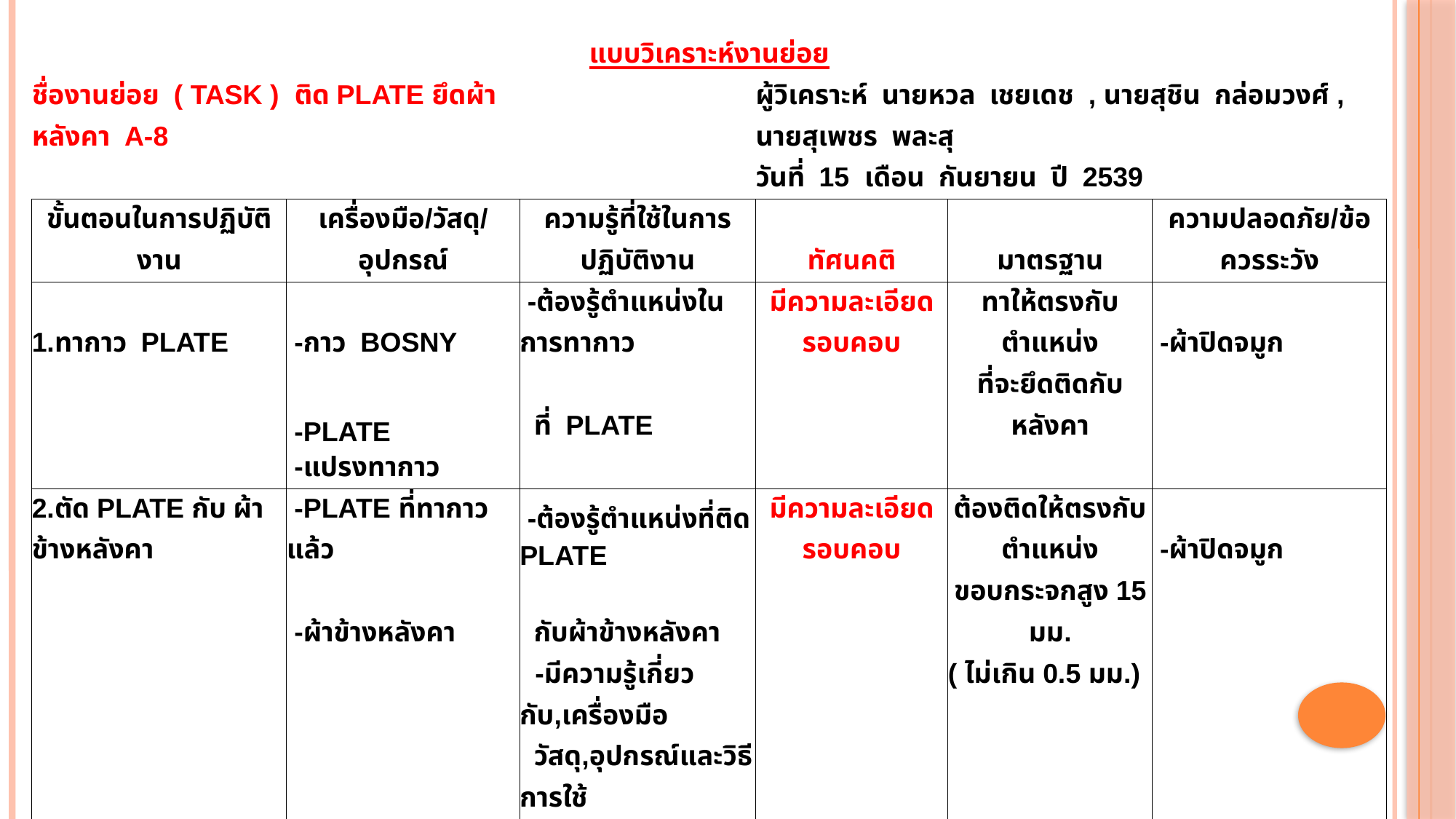

| แบบวิเคราะห์งานย่อย |  |  |  |  |  |
| --- | --- | --- | --- | --- | --- |
| ชื่องานย่อย ( TASK ) ติด PLATE ยึดผ้าหลังคา A-8 |  |  | ผู้วิเคราะห์ นายหวล เชยเดช , นายสุชิน กล่อมวงศ์ , นายสุเพชร พละสุ |  |  |
|  |  |  | วันที่ 15 เดือน กันยายน ปี 2539 |  |  |
| ขั้นตอนในการปฏิบัติงาน | เครื่องมือ/วัสดุ/อุปกรณ์ | ความรู้ที่ใช้ในการปฏิบัติงาน | ทัศนคติ | มาตรฐาน | ความปลอดภัย/ข้อควรระวัง |
| 1.ทากาว PLATE | -กาว BOSNY | -ต้องรู้ตำแหน่งในการทากาว | มีความละเอียดรอบคอบ | ทาให้ตรงกับตำแหน่ง | -ผ้าปิดจมูก |
|  | -PLATE | ที่ PLATE |  | ที่จะยึดติดกับหลังคา |  |
|  | -แปรงทากาว |  |  |  |  |
| 2.ตัด PLATE กับ ผ้าข้างหลังคา | -PLATE ที่ทากาวแล้ว | -ต้องรู้ตำแหน่งที่ติด PLATE | มีความละเอียดรอบคอบ | ต้องติดให้ตรงกับตำแหน่ง | -ผ้าปิดจมูก |
|  | -ผ้าข้างหลังคา | กับผ้าข้างหลังคา |  | ขอบกระจกสูง 15 มม. |  |
|  |  | -มีความรู้เกี่ยวกับ,เครื่องมือ |  | ( ไม่เกิน 0.5 มม.) |  |
|  |  | วัสดุ,อุปกรณ์และวิธีการใช้ |  |  |  |
| 3.เจาะรูPLATE | -สว่าน,ดอกสว่าน 3 มม. | -ตำแหน่งที่ต้องการเจาะ | มีความละเอียดรอบคอบ | เจาะให้ตรงกับตำแหน่ง | -ระวังสว่านกระแทกผ้าหนังขาด |
|  | -หลังคาที่ติดPLATE แล้ว |  |  | PLATE | -ใส่แว่นตา |
| 4.ยึดสกรู | -ปืนลม | -มีความรู้เกี่ยวกับเครื่องมือ,วัสดุ, | มีความละเอียดรอบคอบ | ยึดสกูรให้แน่นติดกับPLATE | -ระวังBITหัวแฉกกระแทก |
|  | -BIT หัวแฉก | อุปกรณ์และวิธีการใช้ |  |  | ผ้าข้างขาด |
|  | -สกรู |  |  |  | -ใส่แว่นตา |
|  |  |  |  |  |  |